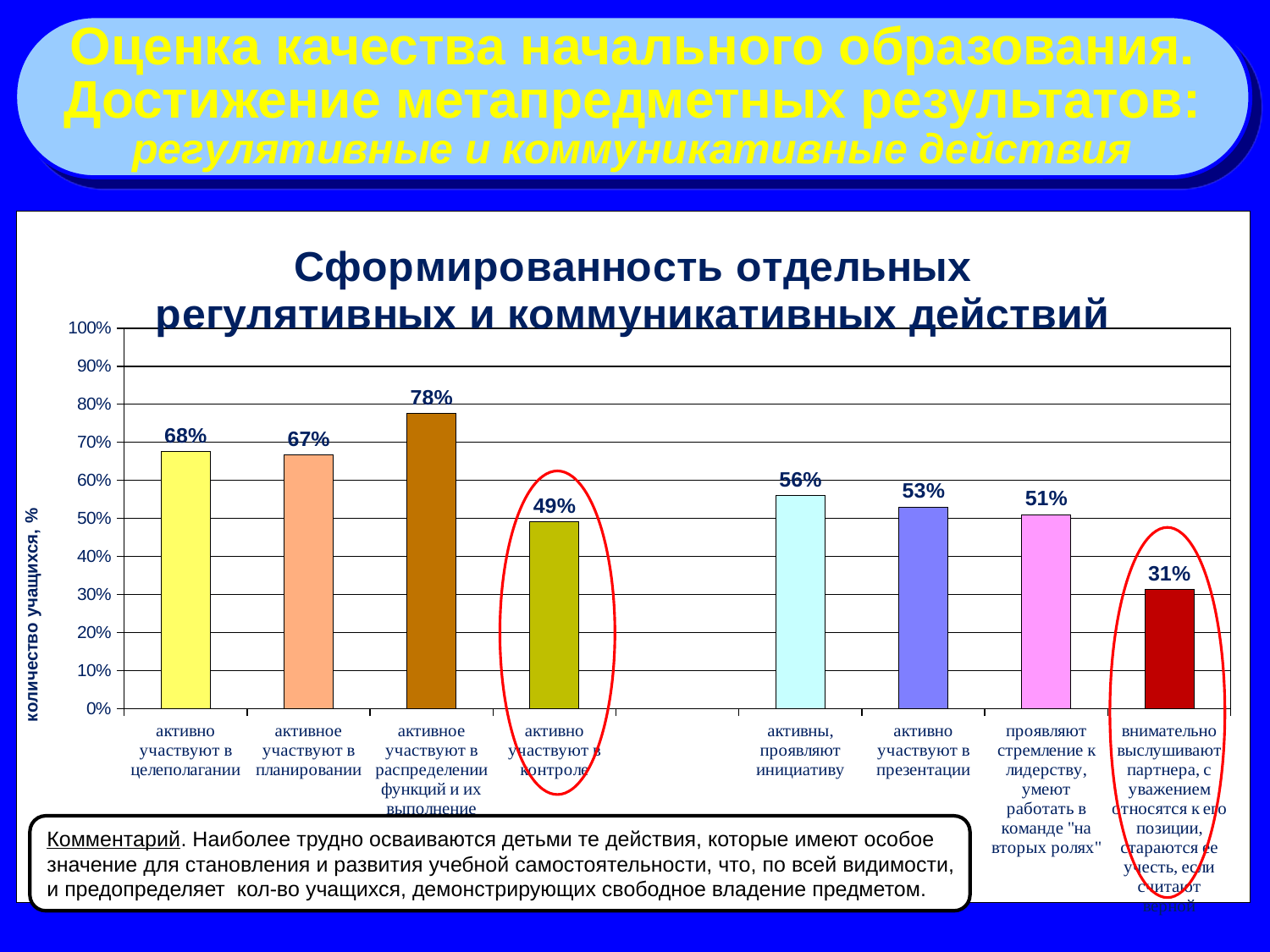

Оценка качества начального образования.
Достижение метапредметных результатов:
регулятивные и коммуникативные действия

### Chart: Сформированность отдельных регулятивных и коммуникативных действий

| Category |  |
|---|---|
| активно участвуют в целеполагании | 0.6760000000000002 |
| активное участвуют в планировании | 0.6670000000000001 |
| активное участвуют в распределении функций и их выполнение | 0.7750000000000001 |
| активно участвуют в контроле | 0.4910000000000001 |
|  | None |
| активны, проявляют инициативу | 0.56 |
| активно участвуют в презентации | 0.53 |
| проявляют стремление к лидерству, умеют работать в команде "на вторых ролях" | 0.51 |
| внимательно выслушивают партнера, с уважением относятся к его позиции, стараются ее учесть, если считают верной | 0.31300000000000006 |
Комментарий. Наиболее трудно осваиваются детьми те действия, которые имеют особое
значение для становления и развития учебной самостоятельности, что, по всей видимости,
и предопределяет  кол-во учащихся, демонстрирующих свободное владение предметом.
20